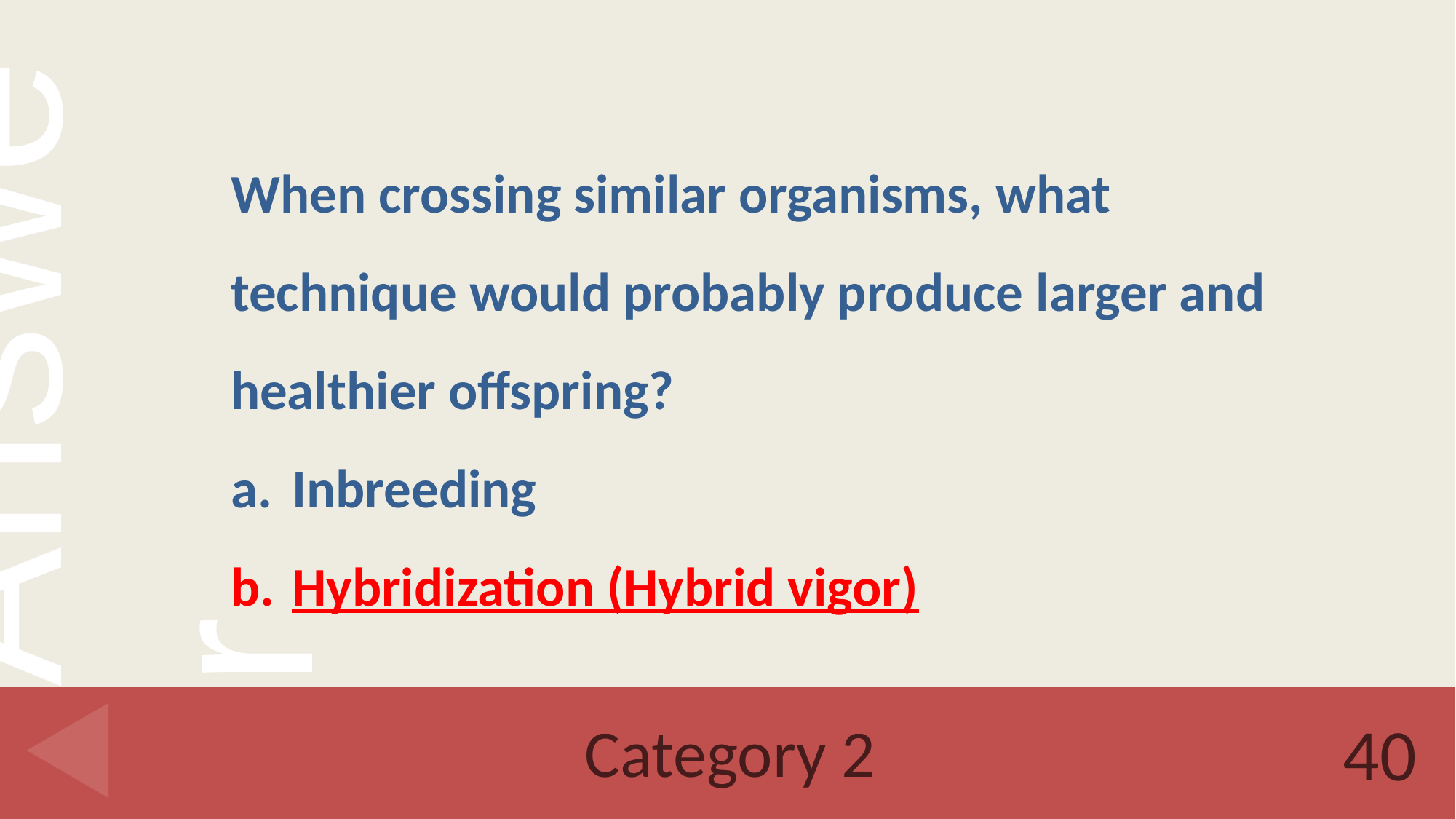

When crossing similar organisms, what technique would probably produce larger and healthier offspring?
Inbreeding
Hybridization (Hybrid vigor)
# Category 2
40